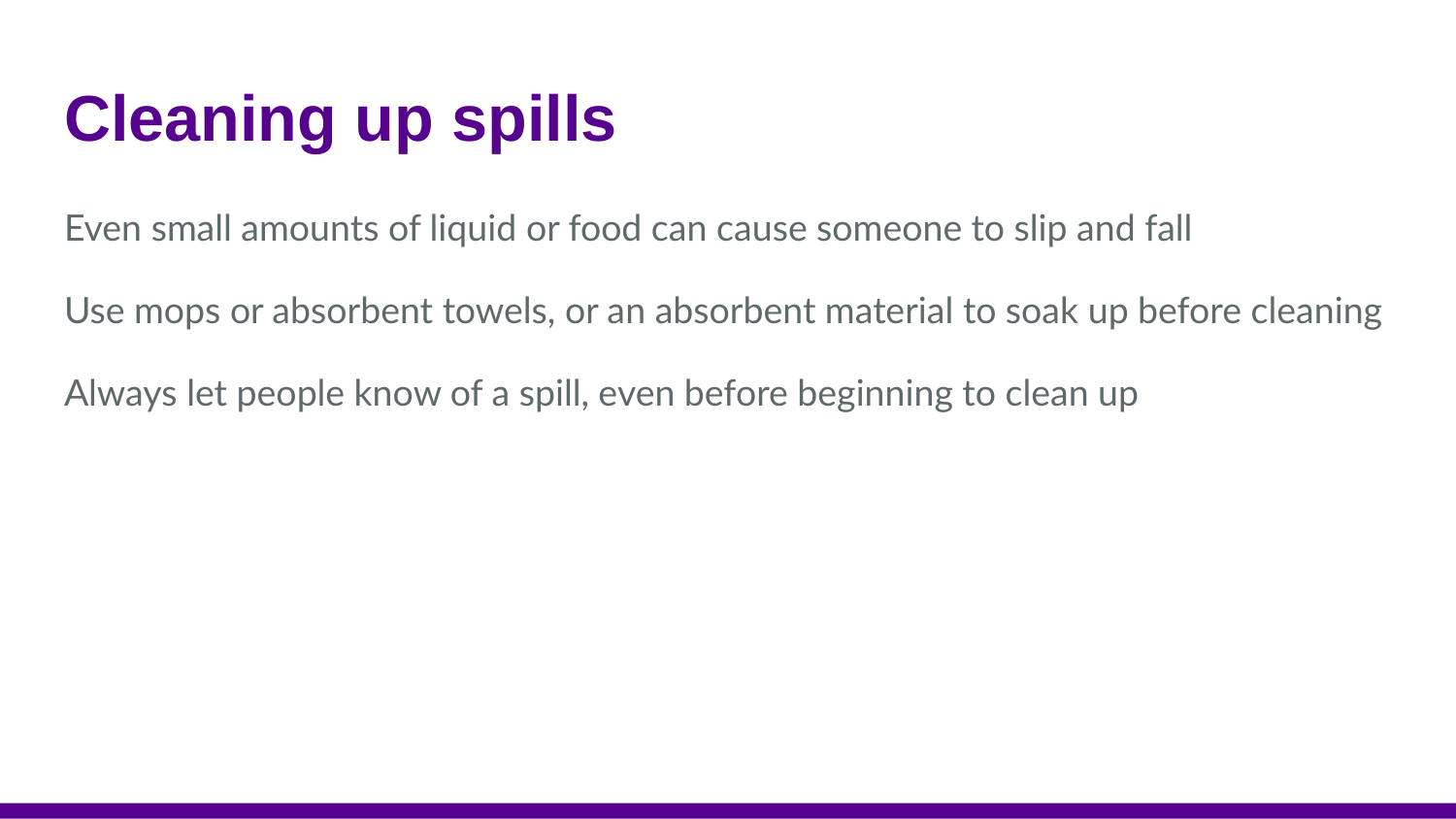

# Cleaning up spills
Even small amounts of liquid or food can cause someone to slip and fall
Use mops or absorbent towels, or an absorbent material to soak up before cleaning
Always let people know of a spill, even before beginning to clean up